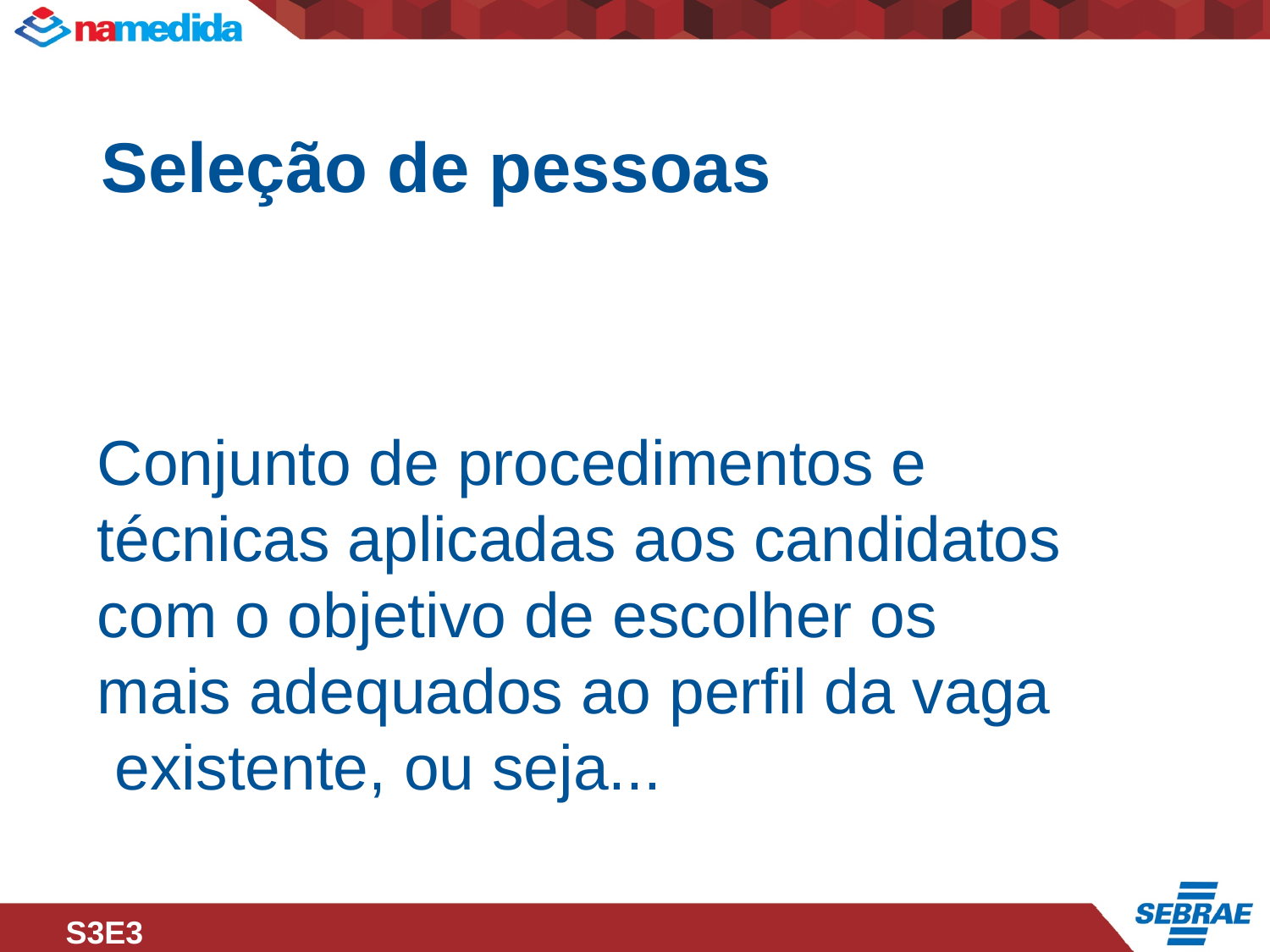

Seleção de pessoas
Conjunto de procedimentos e técnicas aplicadas aos candidatos com o objetivo de escolher os mais adequados ao perfil da vaga  existente, ou seja...
S3E3